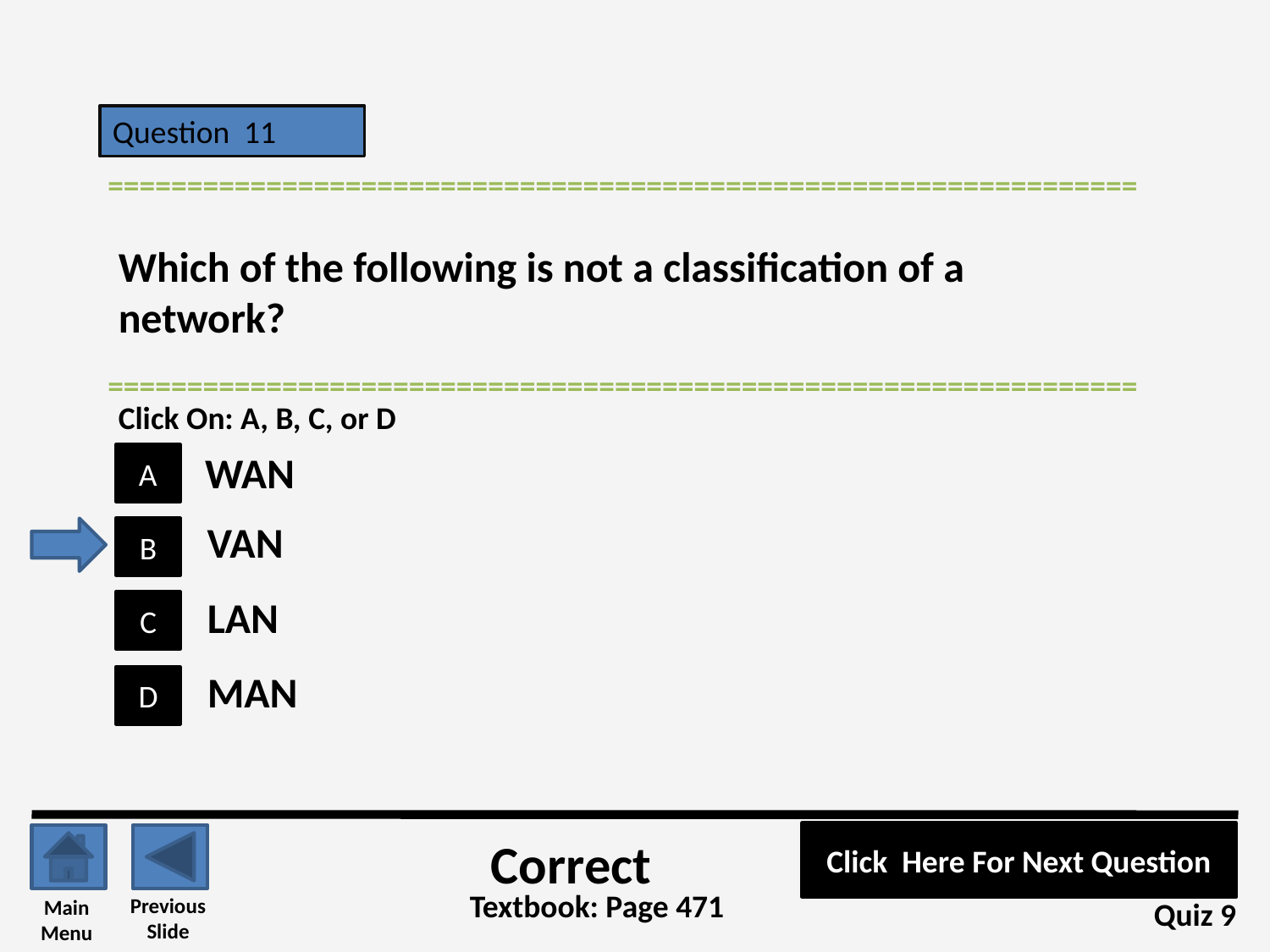

Question  11
=================================================================
Which of the following is not a classification of a network?
=================================================================
Click On: A, B, C, or D

WAN
A

VAN
B

LAN
C

MAN
D
Click  Here For Next Question

Correct
Textbook: Page 471
Previous
Slide
Main
Menu
Quiz 9